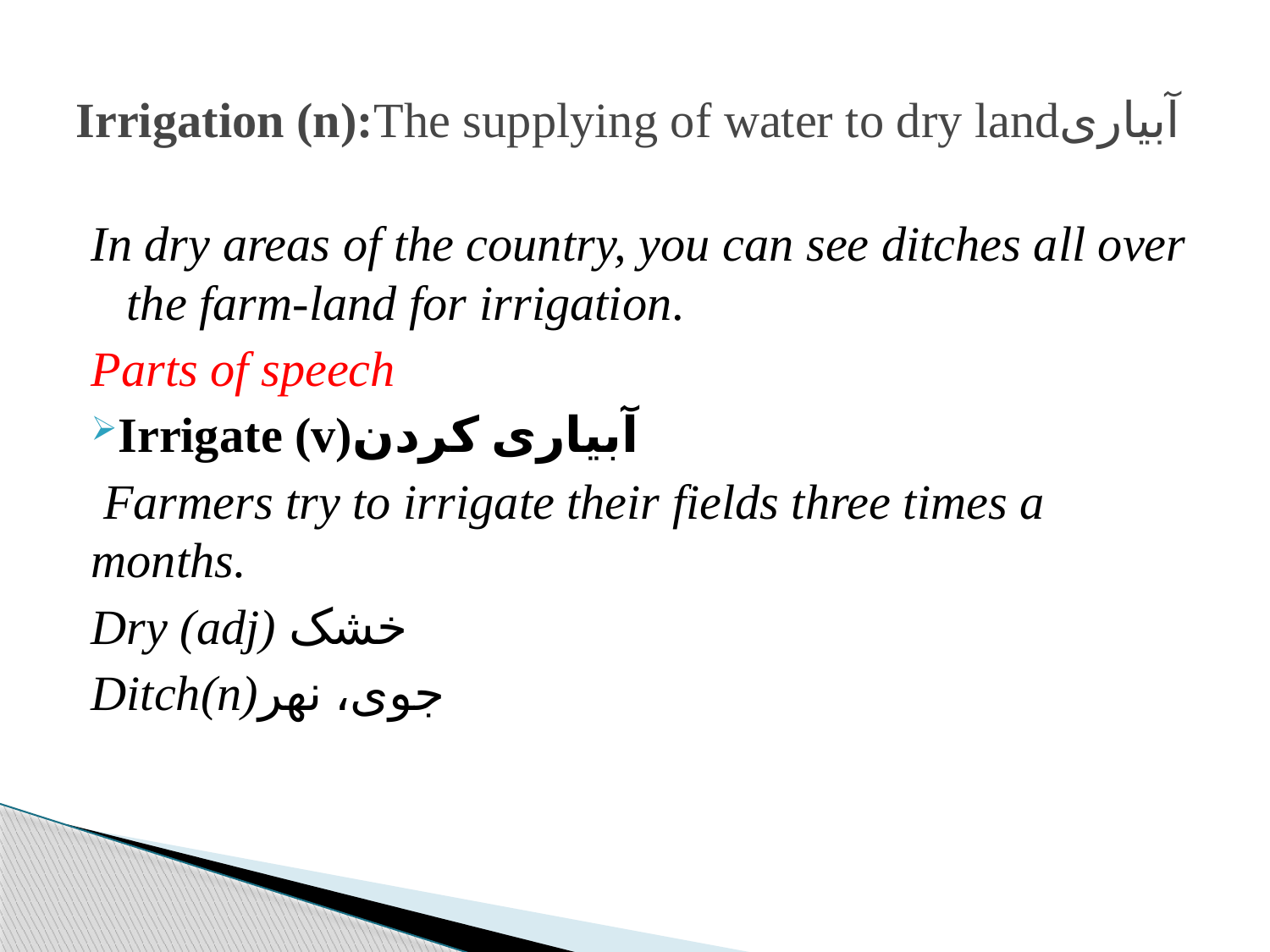

# Irrigation (n):The supplying of water to dry landآبیاری
In dry areas of the country, you can see ditches all over the farm-land for irrigation.
Parts of speech
Irrigate (v)آبیاری کردن
 Farmers try to irrigate their fields three times a months.
Dry (adj) خشک
Ditch(n)جوی، نهر